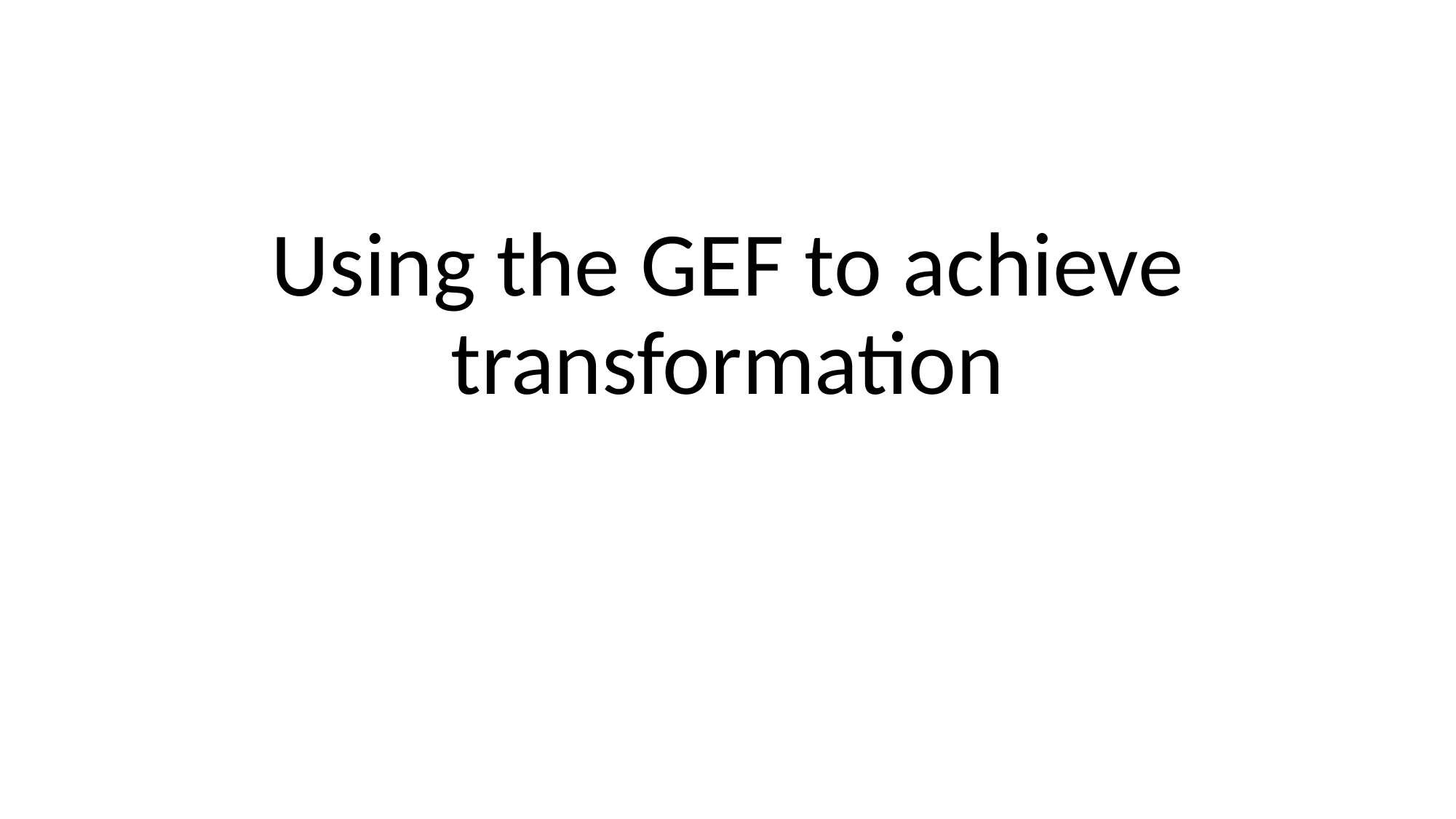

# Using the GEF to achieve transformation